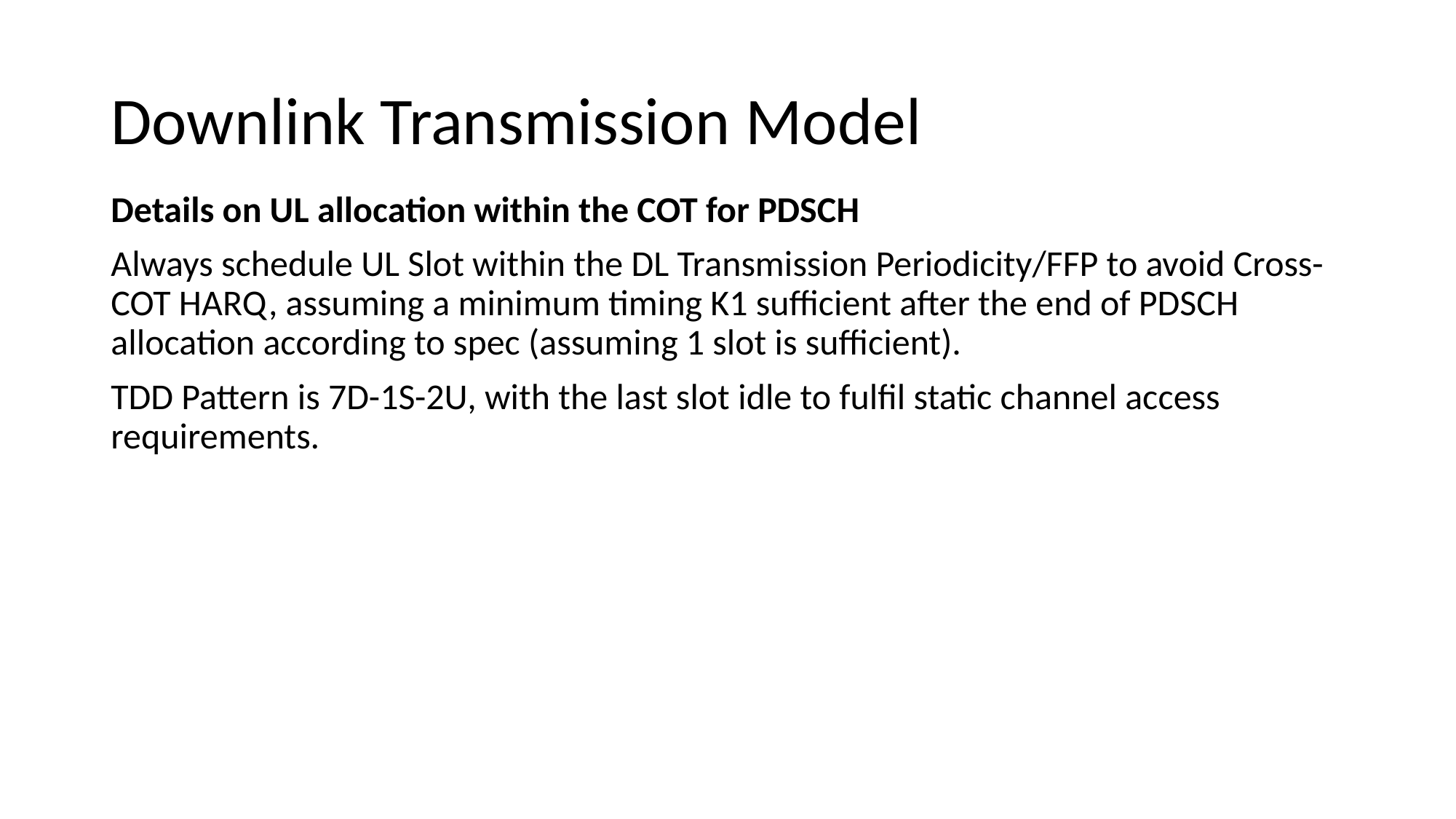

# Downlink Transmission Model
Details on UL allocation within the COT for PDSCH
Always schedule UL Slot within the DL Transmission Periodicity/FFP to avoid Cross-COT HARQ, assuming a minimum timing K1 sufficient after the end of PDSCH allocation according to spec (assuming 1 slot is sufficient).
TDD Pattern is 7D-1S-2U, with the last slot idle to fulfil static channel access requirements.